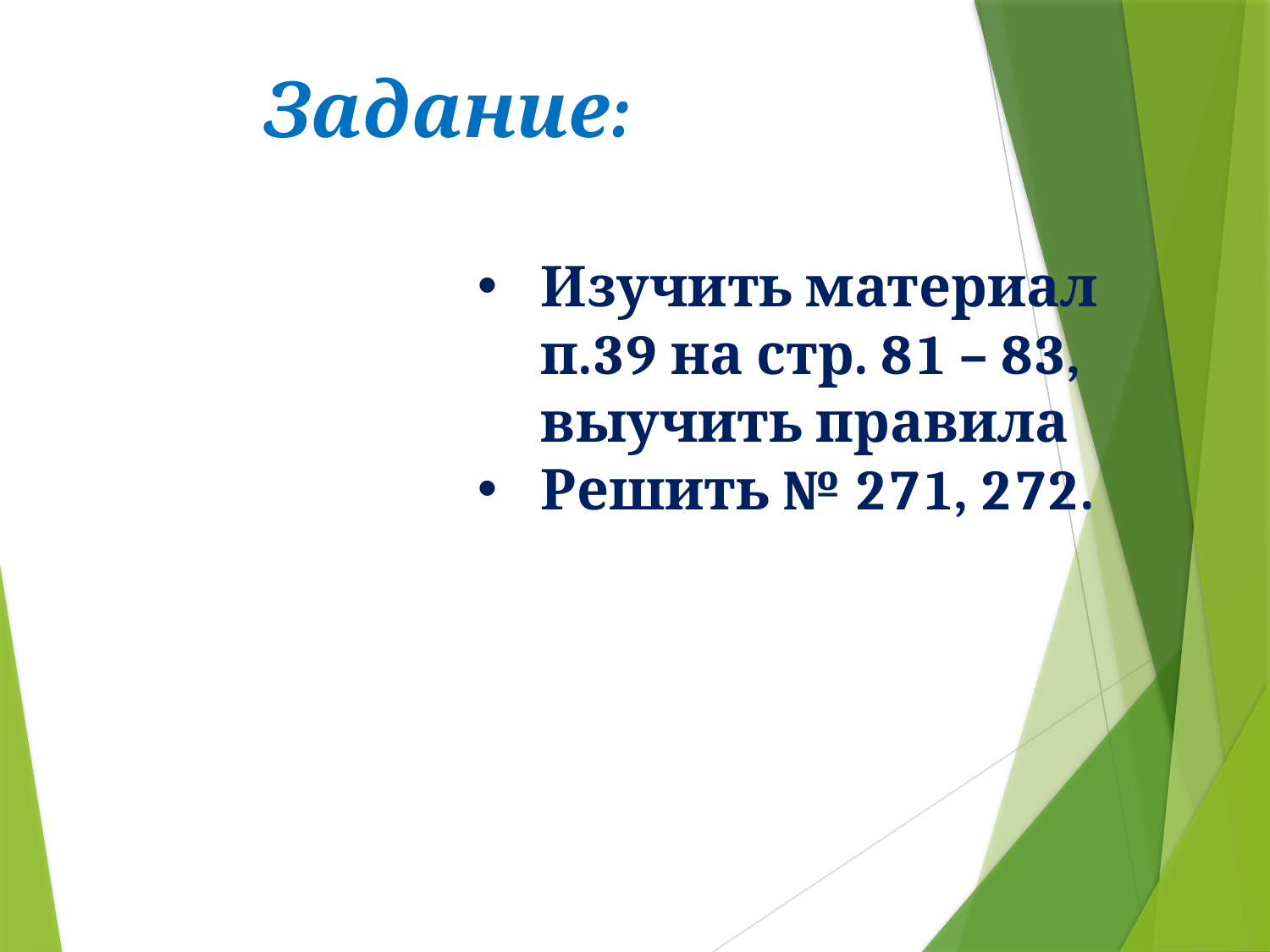

Задание:
Изучить материал п.39 на стр. 81 – 83, выучить правила
Решить № 271, 272.